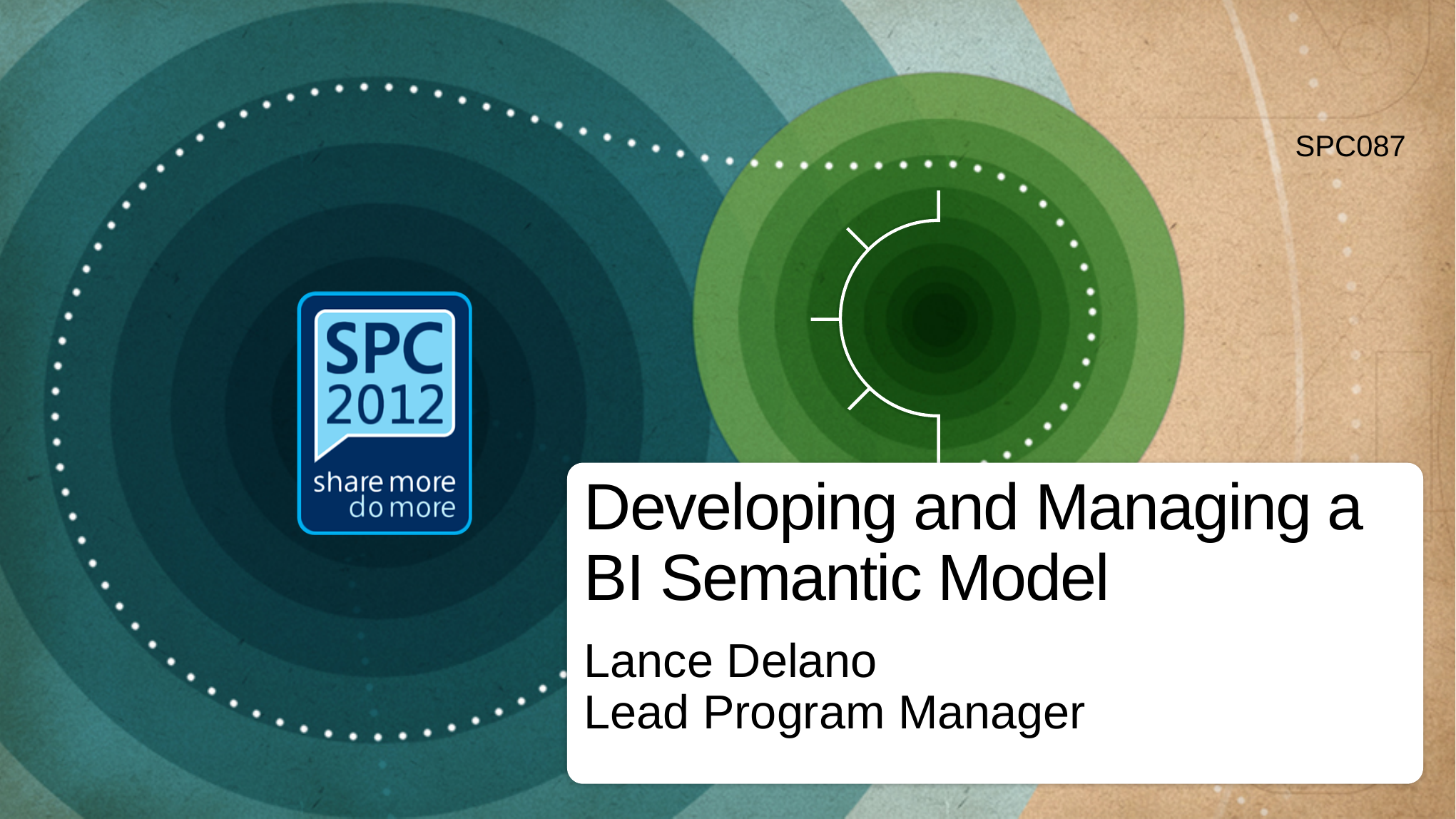

SPC087
# Developing and Managing a BI Semantic Model
Lance Delano
Lead Program Manager